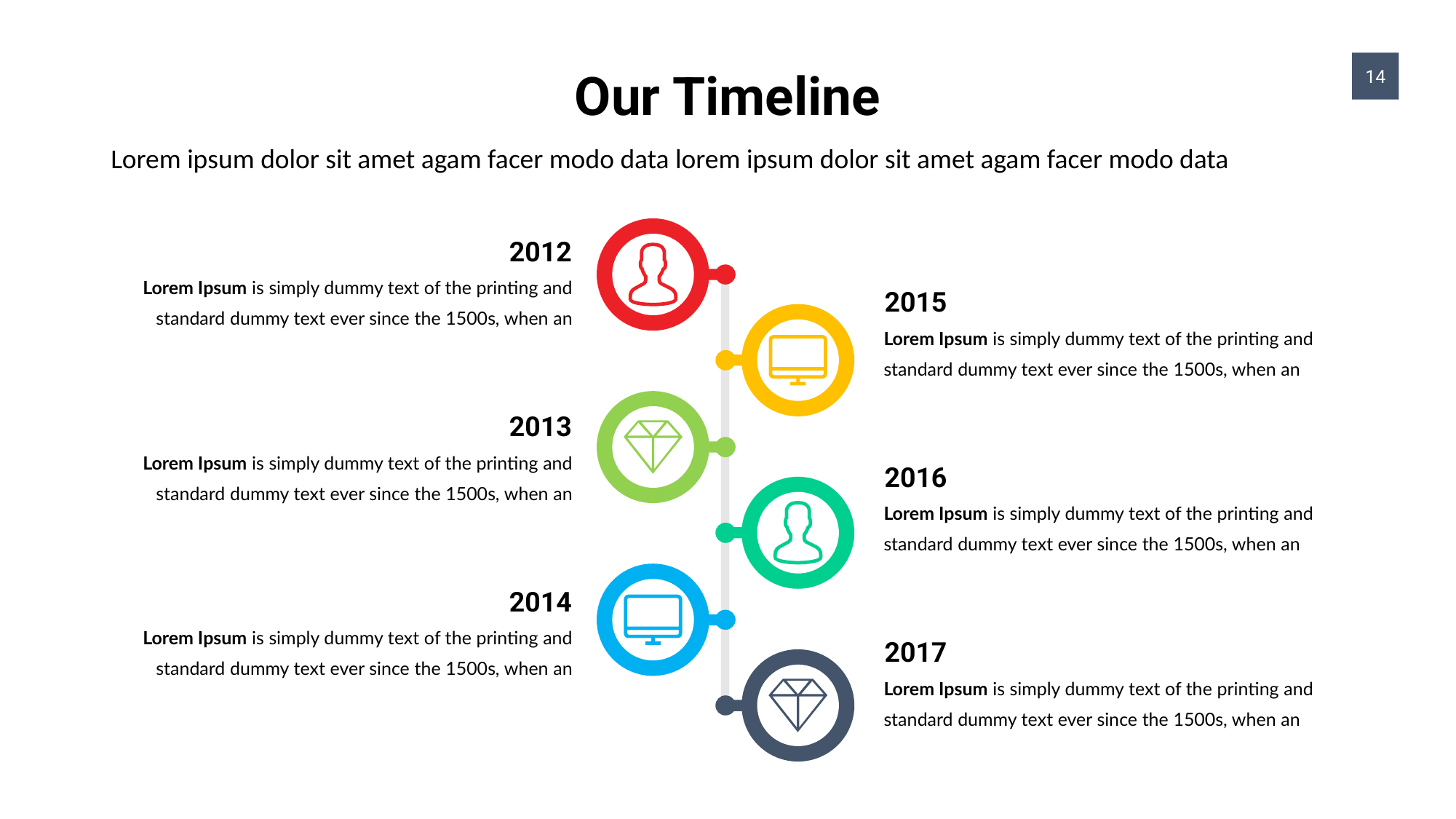

Our Timeline
14
Lorem ipsum dolor sit amet agam facer modo data lorem ipsum dolor sit amet agam facer modo data

2012
Lorem Ipsum is simply dummy text of the printing and standard dummy text ever since the 1500s, when an

2015
Lorem Ipsum is simply dummy text of the printing and standard dummy text ever since the 1500s, when an

2013
Lorem Ipsum is simply dummy text of the printing and standard dummy text ever since the 1500s, when an

2016

Lorem Ipsum is simply dummy text of the printing and standard dummy text ever since the 1500s, when an

2014
Lorem Ipsum is simply dummy text of the printing and standard dummy text ever since the 1500s, when an

2017

Lorem Ipsum is simply dummy text of the printing and standard dummy text ever since the 1500s, when an